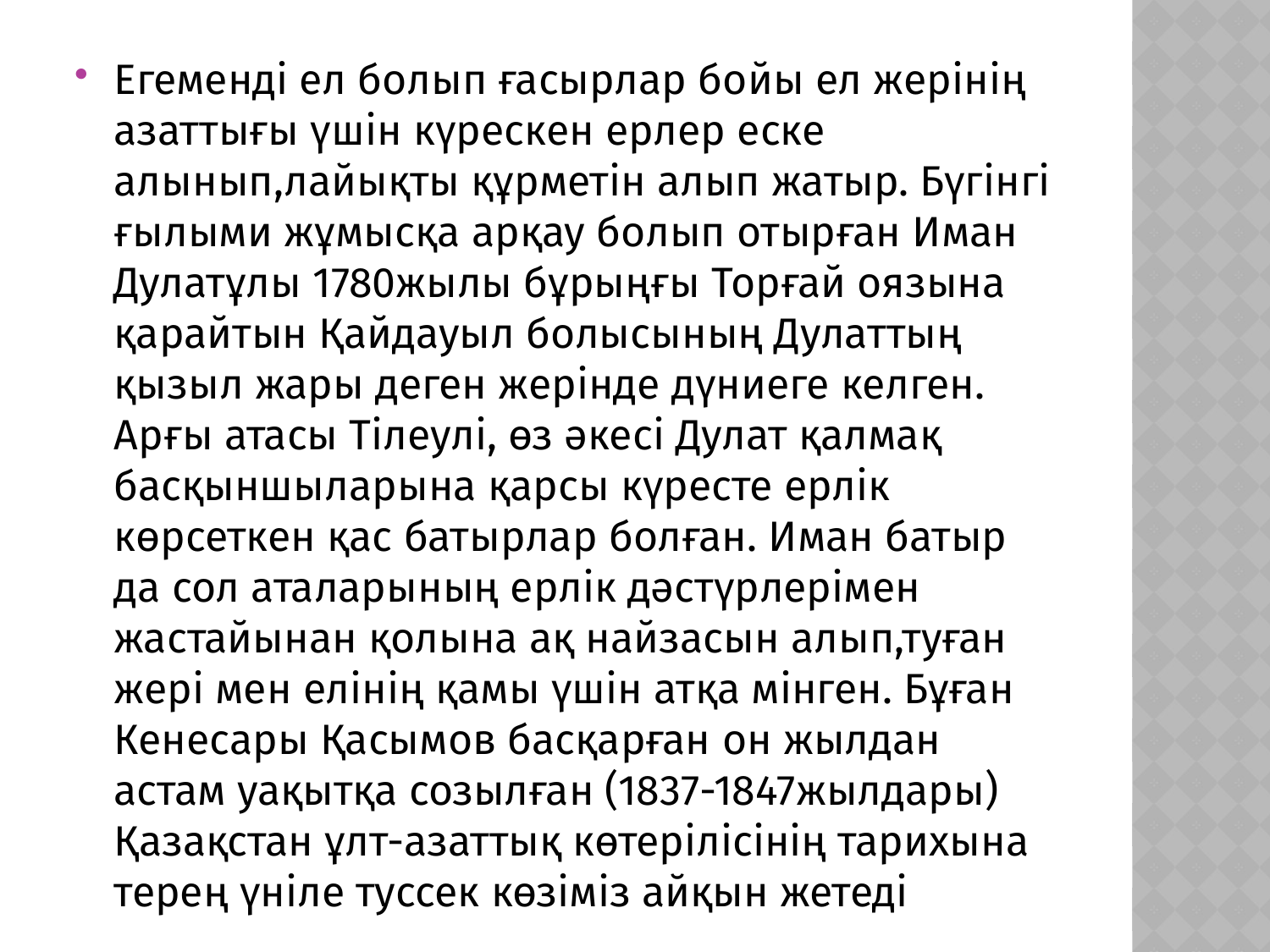

Егеменді ел болып ғасырлар бойы ел жерінің азаттығы үшін күрескен ерлер еске алынып,лайықты құрметін алып жатыр. Бүгінгі ғылыми жұмысқа арқау болып отырған Иман Дулатұлы 1780жылы бұрыңғы Торғай оязына қарайтын Қайдауыл болысының Дулаттың қызыл жары деген жерінде дүниеге келген. Арғы атасы Тілеулі, өз әкесі Дулат қалмақ басқыншыларына қарсы күресте ерлік көрсеткен қас батырлар болған. Иман батыр да сол аталарының ерлік дәстүрлерімен жастайынан қолына ақ найзасын алып,туған жері мен елінің қамы үшін атқа мінген. Бұған Кенесары Қасымов басқарған он жылдан астам уақытқа созылған (1837-1847жылдары) Қазақстан ұлт-азаттық көтерілісінің тарихына терең үніле туссек көзіміз айқын жетеді